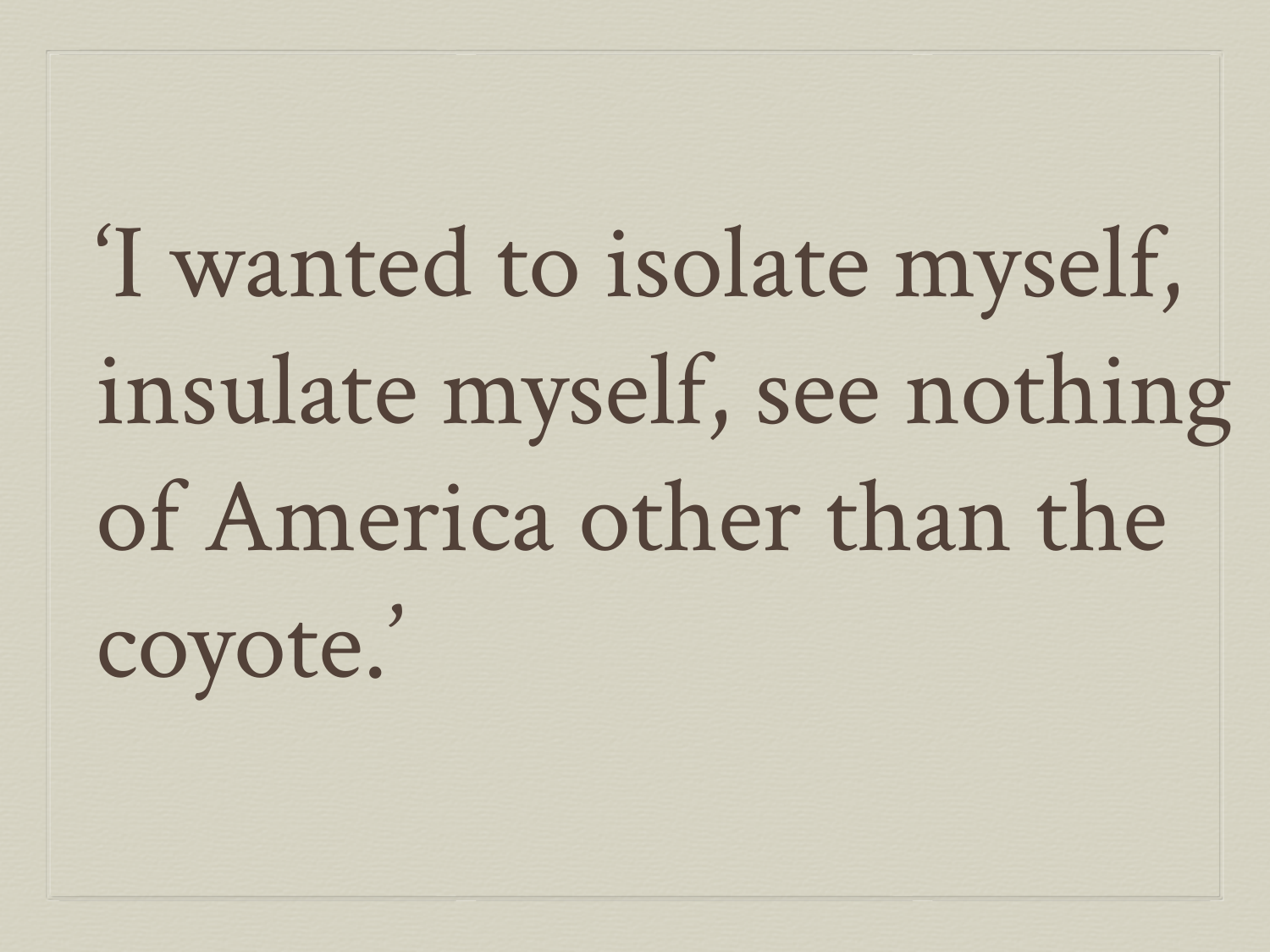

‘I wanted to isolate myself, insulate myself, see nothing of America other than the coyote.’